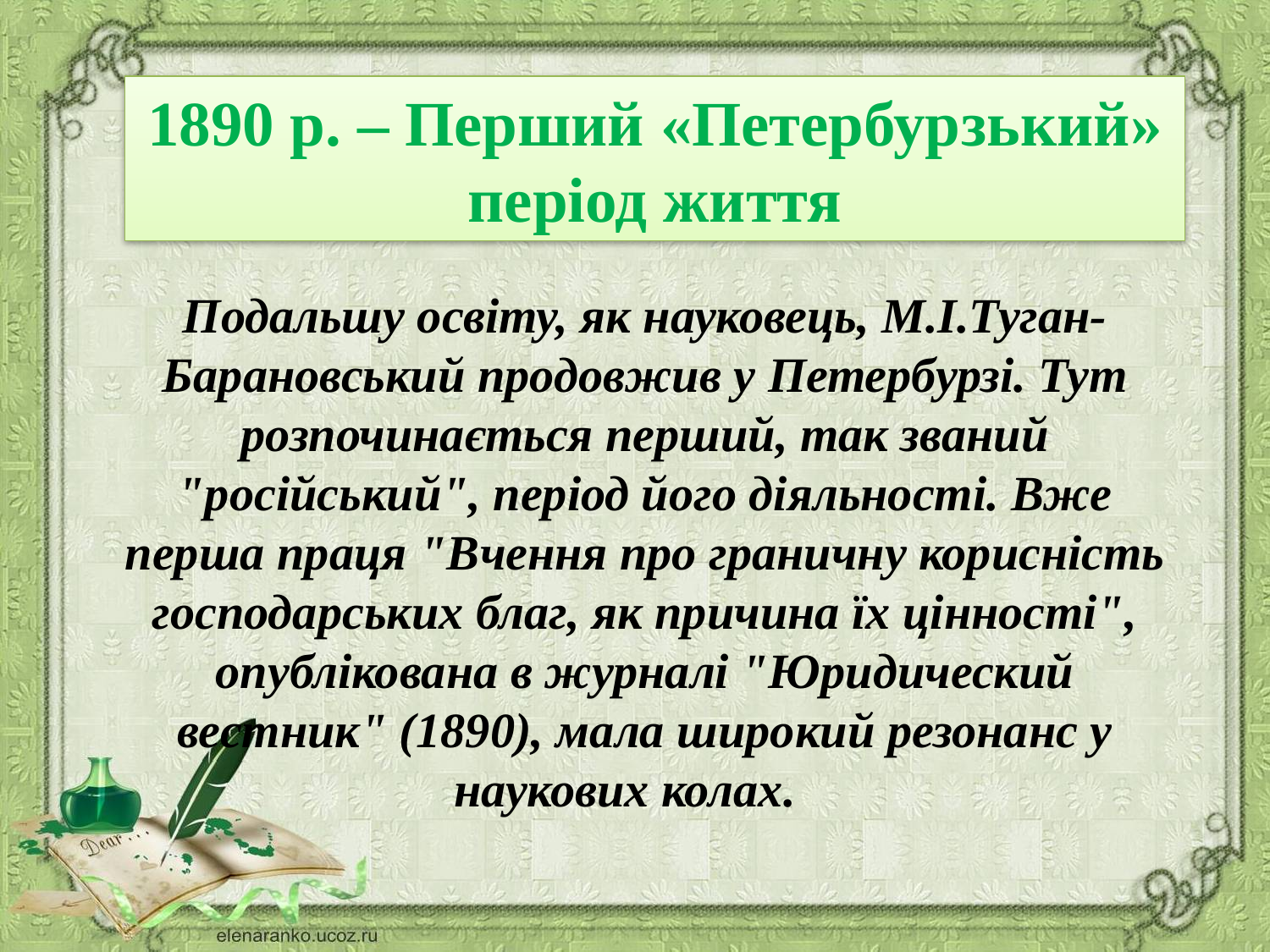

1890 р. – Перший «Петербурзький» період життя
Подальшу освіту, як науковець, М.І.Туган-Барановський продовжив у Петербурзі. Тут розпочинається перший, так званий "російський", період його діяльності. Вже перша праця "Вчення про граничну корисність господарських благ, як причина їх цінності", опублікована в журналі "Юридический вестник" (1890), мала широкий резонанс у наукових колах.